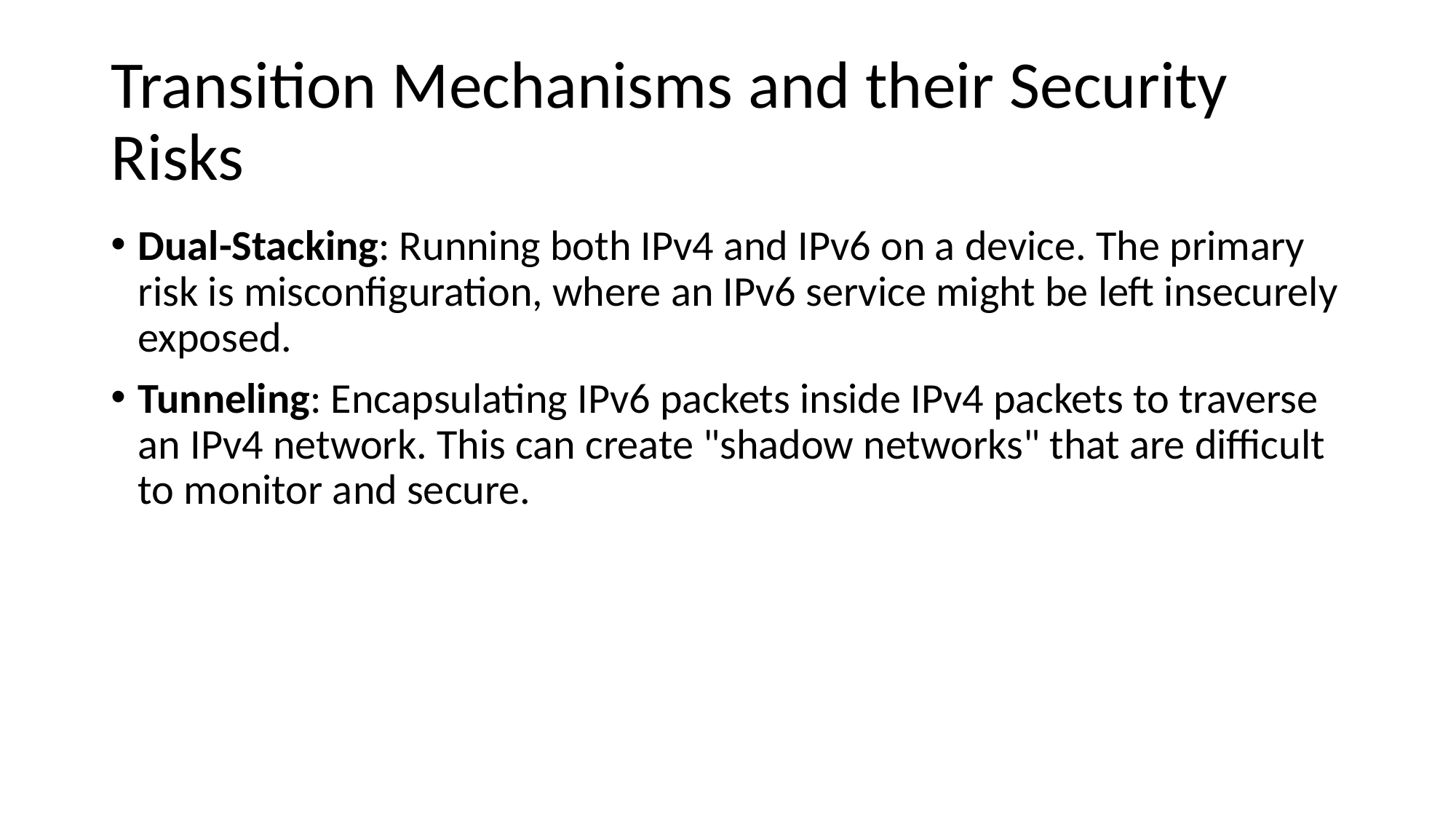

# Transition Mechanisms and their Security Risks
Dual-Stacking: Running both IPv4 and IPv6 on a device. The primary risk is misconfiguration, where an IPv6 service might be left insecurely exposed.
Tunneling: Encapsulating IPv6 packets inside IPv4 packets to traverse an IPv4 network. This can create "shadow networks" that are difficult to monitor and secure.